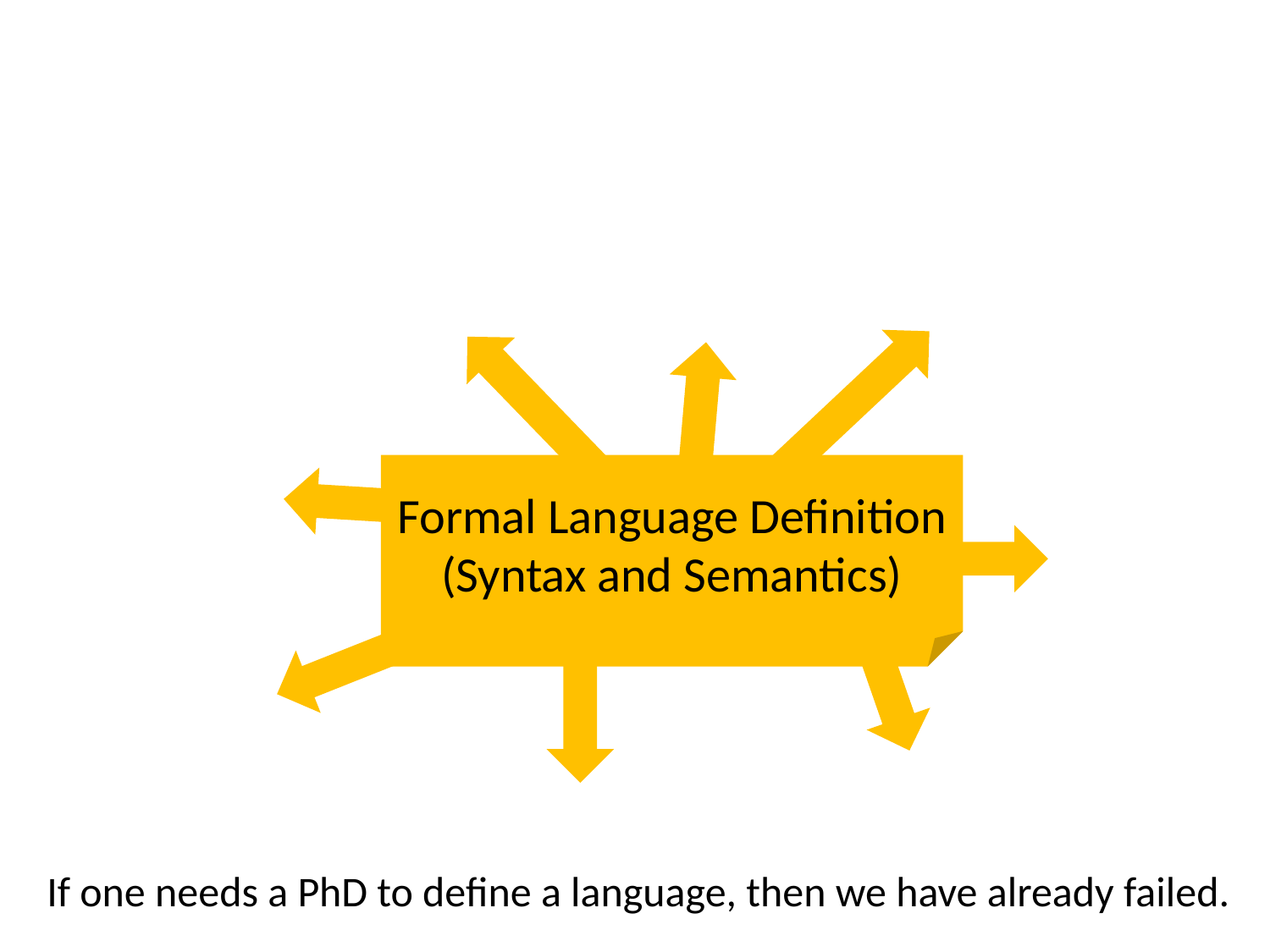

Formal Language Definition
(Syntax and Semantics)

If one needs a PhD to define a language, then we have already failed.